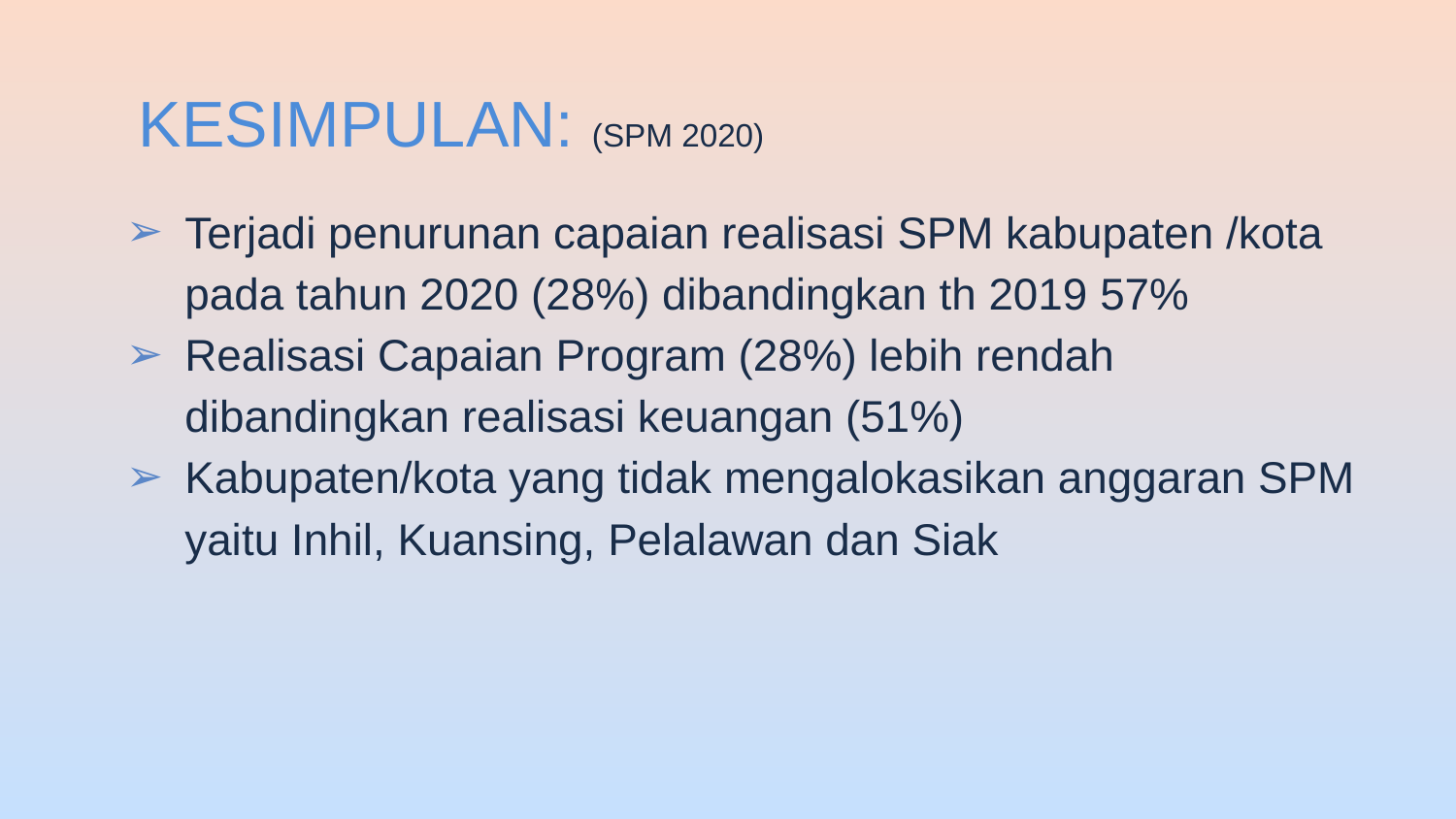

# KESIMPULAN: (SPM 2020)
Terjadi penurunan capaian realisasi SPM kabupaten /kota pada tahun 2020 (28%) dibandingkan th 2019 57%
Realisasi Capaian Program (28%) lebih rendah dibandingkan realisasi keuangan (51%)
Kabupaten/kota yang tidak mengalokasikan anggaran SPM  yaitu Inhil, Kuansing, Pelalawan dan Siak